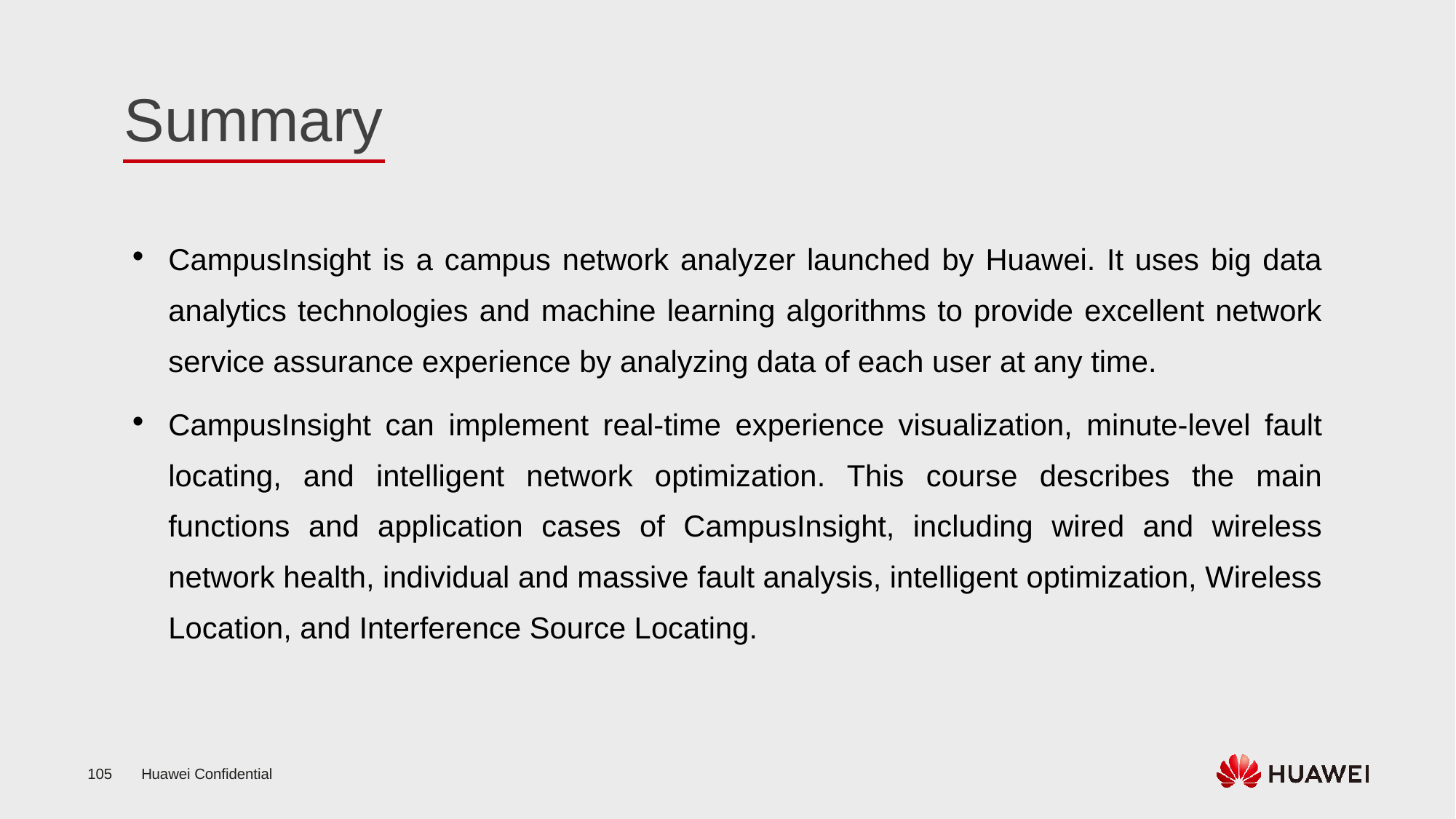

CampusInsight is a campus network analyzer launched by Huawei. It uses big data analytics technologies and machine learning algorithms to provide excellent network service assurance experience by analyzing data of each user at any time.
CampusInsight can implement real-time experience visualization, minute-level fault locating, and intelligent network optimization. This course describes the main functions and application cases of CampusInsight, including wired and wireless network health, individual and massive fault analysis, intelligent optimization, Wireless Location, and Interference Source Locating.